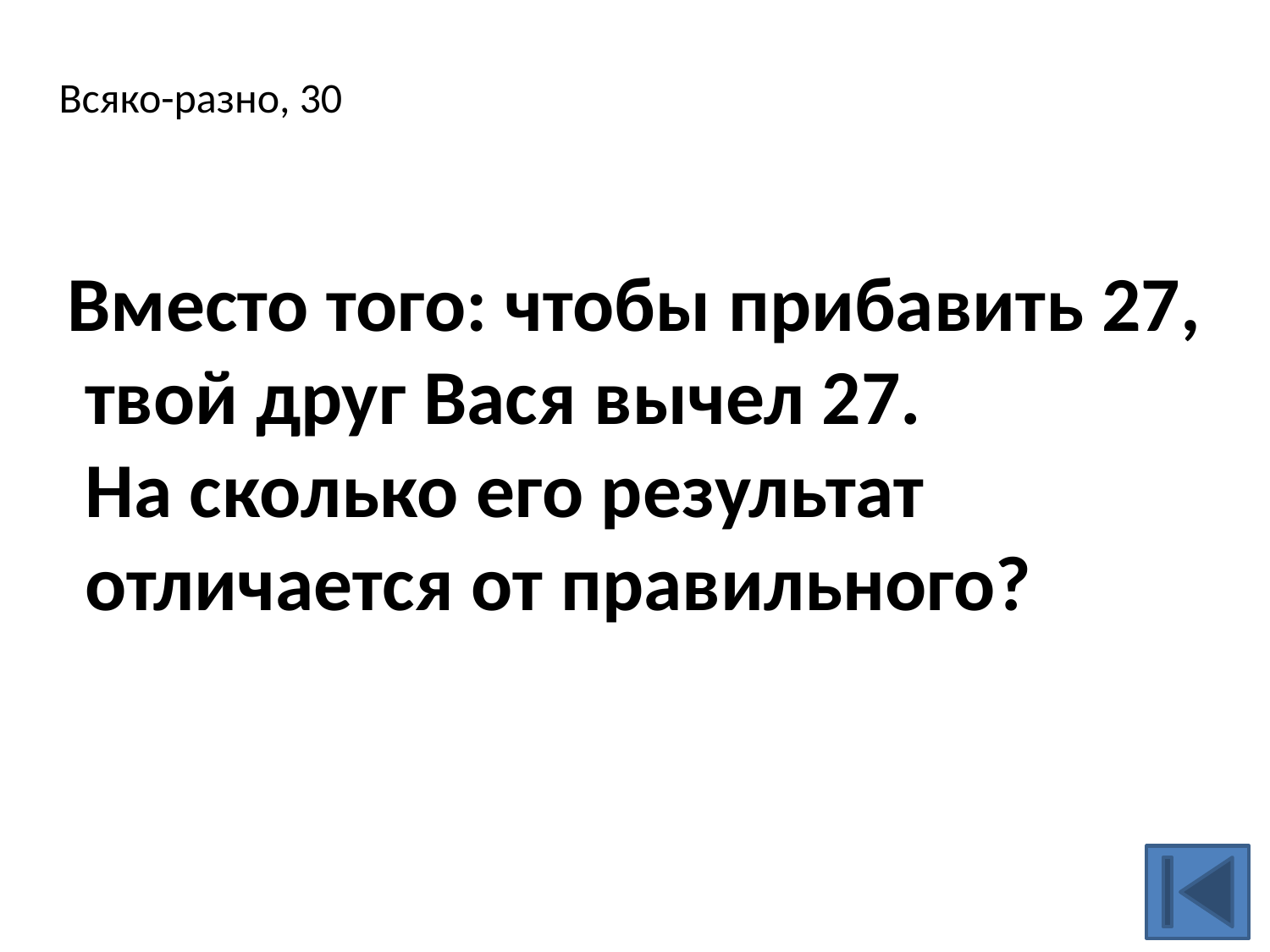

Всяко-разно, 30
Вместо того: чтобы прибавить 27,
 твой друг Вася вычел 27.
 На сколько его результат
 отличается от правильного?